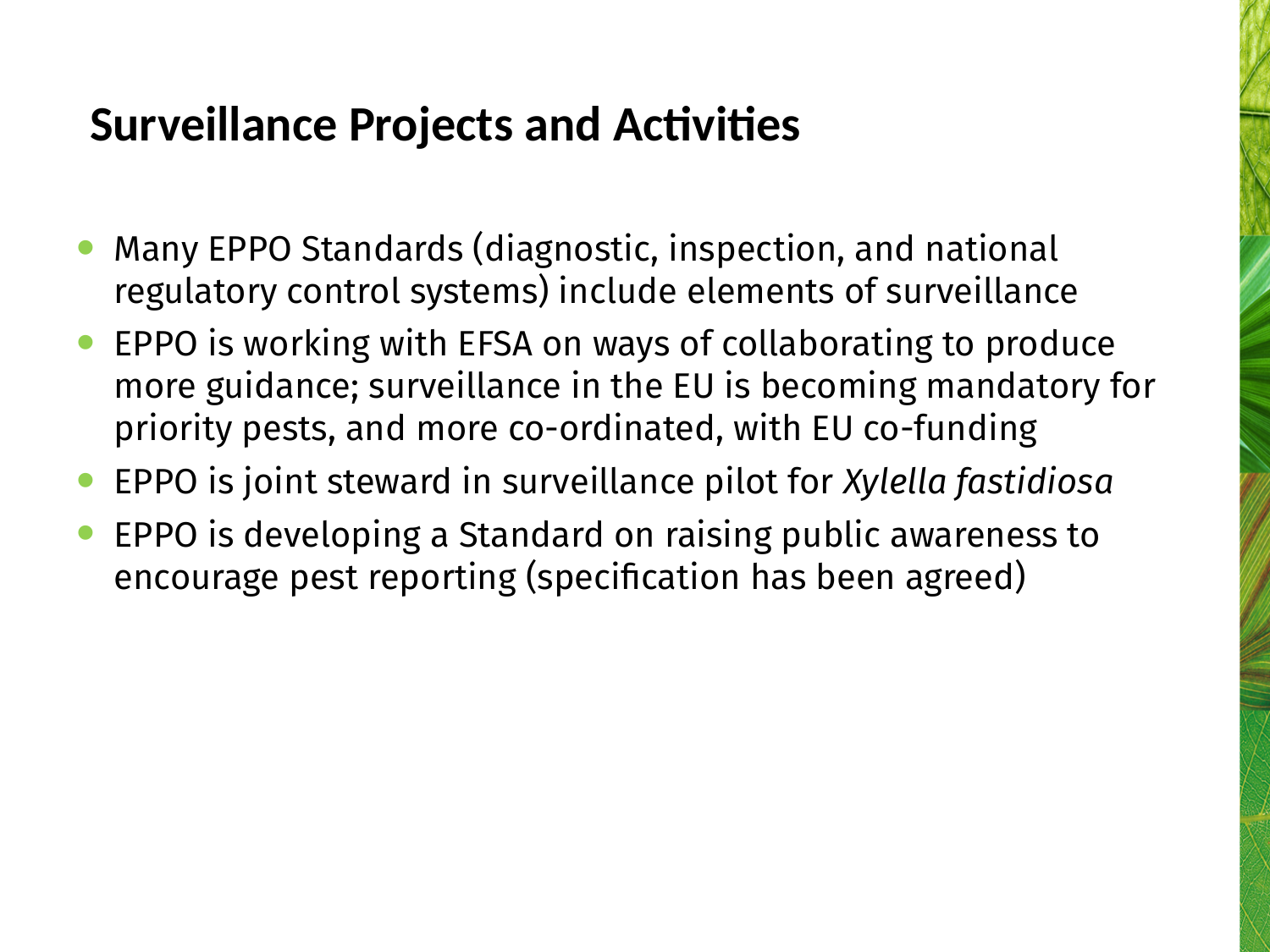

# Surveillance Projects and Activities
Many EPPO Standards (diagnostic, inspection, and national regulatory control systems) include elements of surveillance
EPPO is working with EFSA on ways of collaborating to produce more guidance; surveillance in the EU is becoming mandatory for priority pests, and more co-ordinated, with EU co-funding
EPPO is joint steward in surveillance pilot for Xylella fastidiosa
EPPO is developing a Standard on raising public awareness to encourage pest reporting (specification has been agreed)